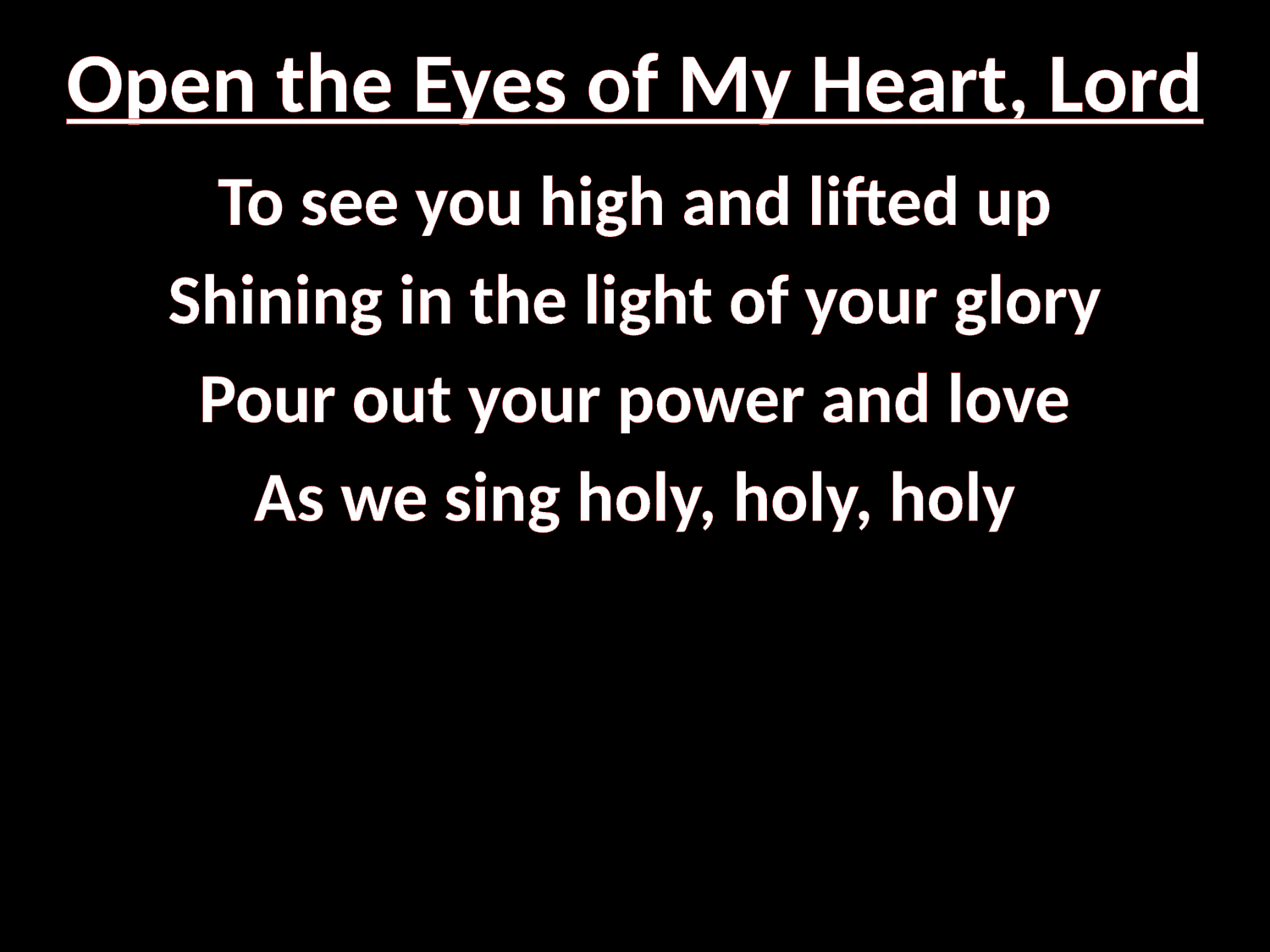

# Open the Eyes of My Heart, Lord
To see you high and lifted up
Shining in the light of your glory
Pour out your power and love
As we sing holy, holy, holy